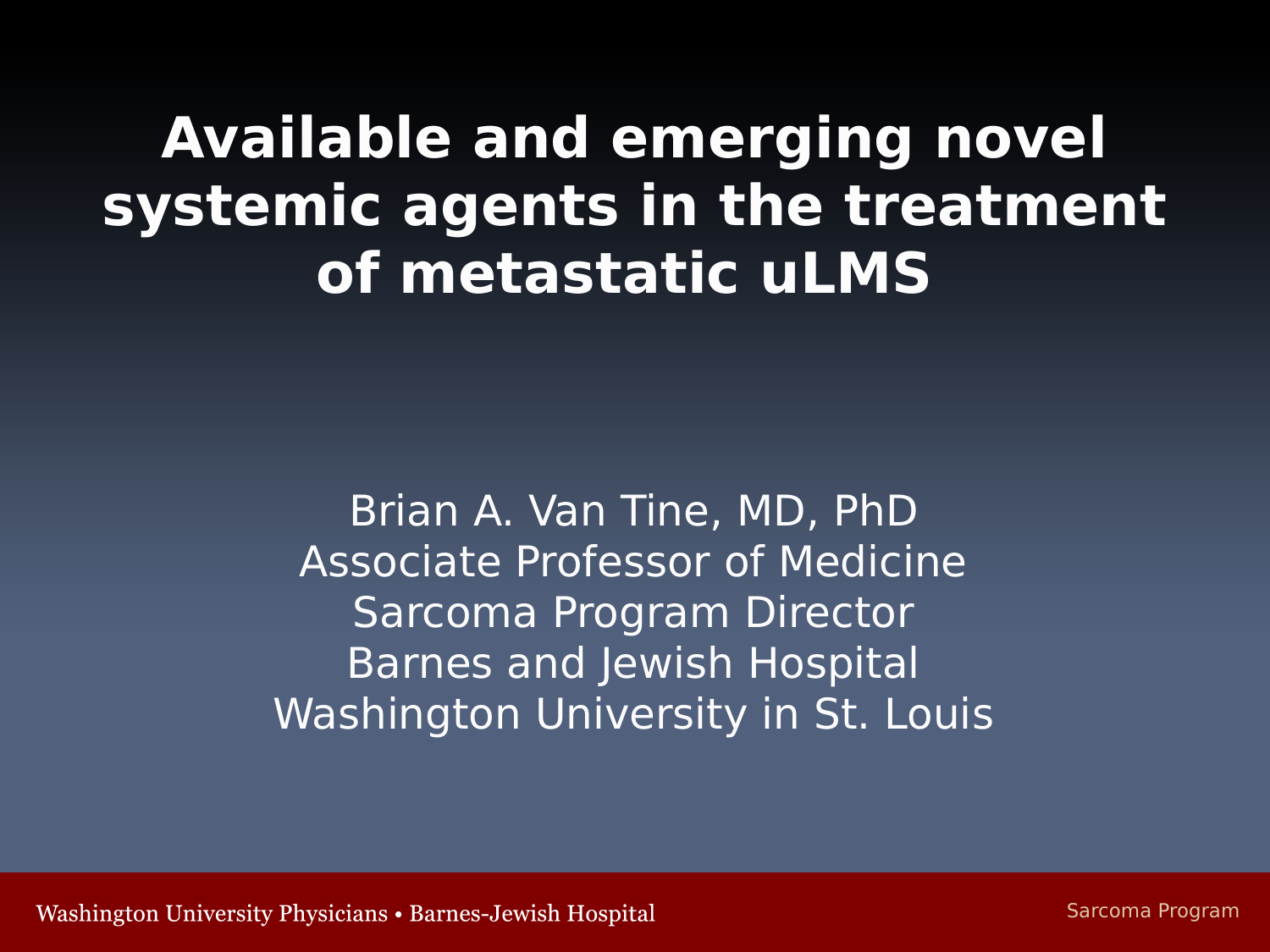

# Available and emerging novel systemic agents in the treatment of metastatic uLMS
Brian A. Van Tine, MD, PhD
Associate Professor of Medicine
Sarcoma Program Director
Barnes and Jewish Hospital
Washington University in St. Louis